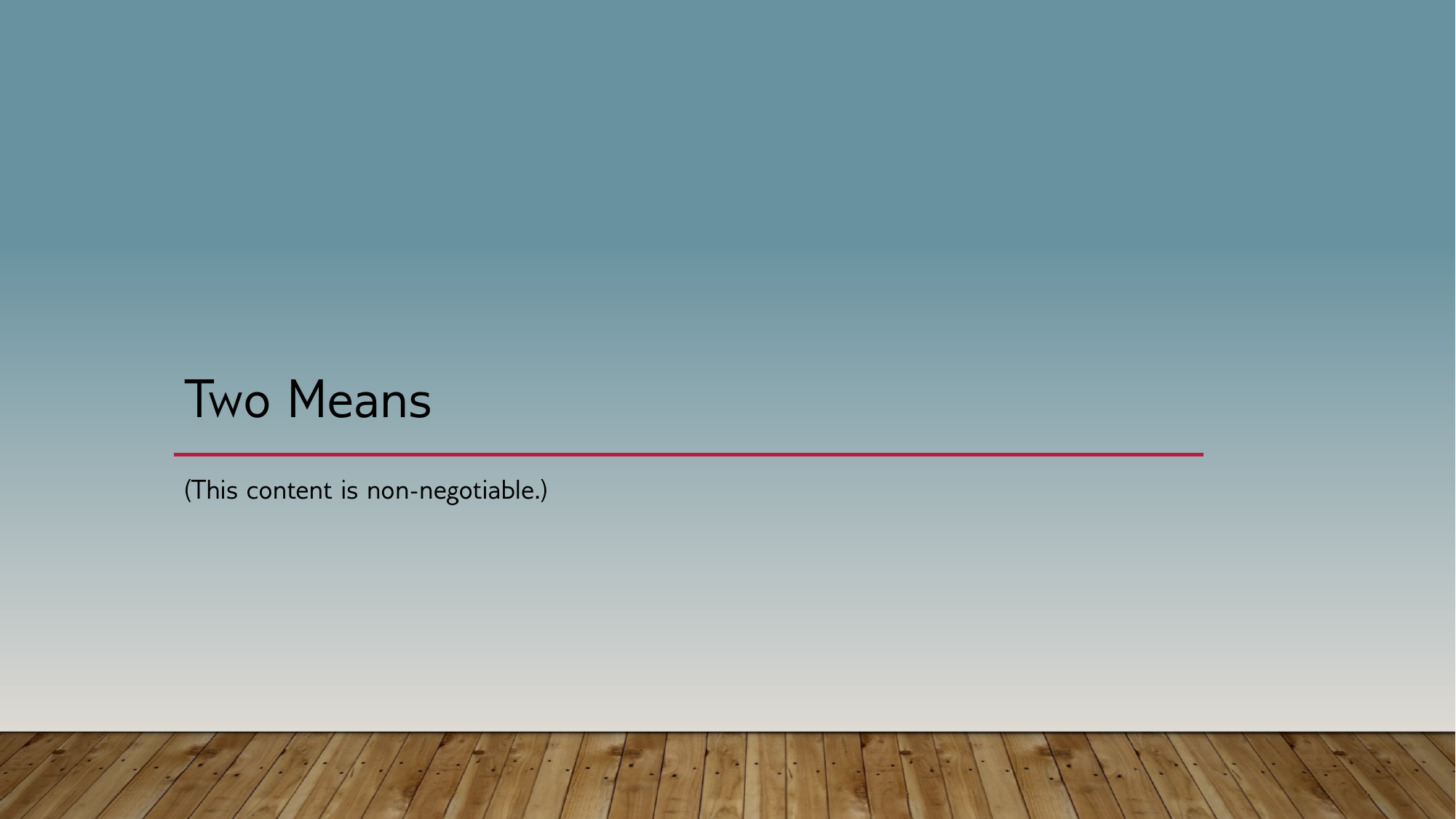

# Two Means
(This content is non-negotiable.)